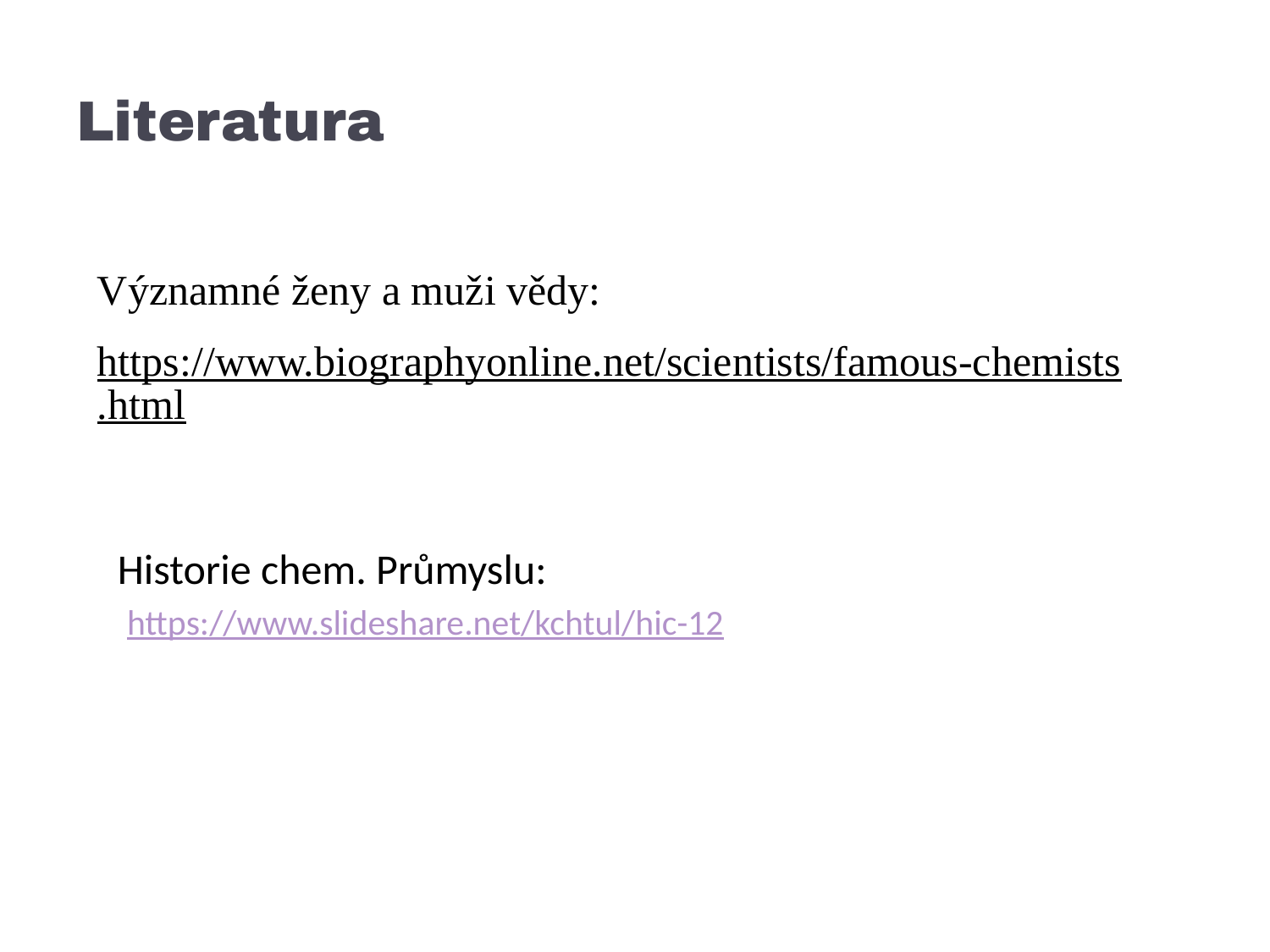

# Literatura
Významné ženy a muži vědy:
https://www.biographyonline.net/scientists/famous-chemists.html

Historie chem. Průmyslu:
 https://www.slideshare.net/kchtul/hic-12